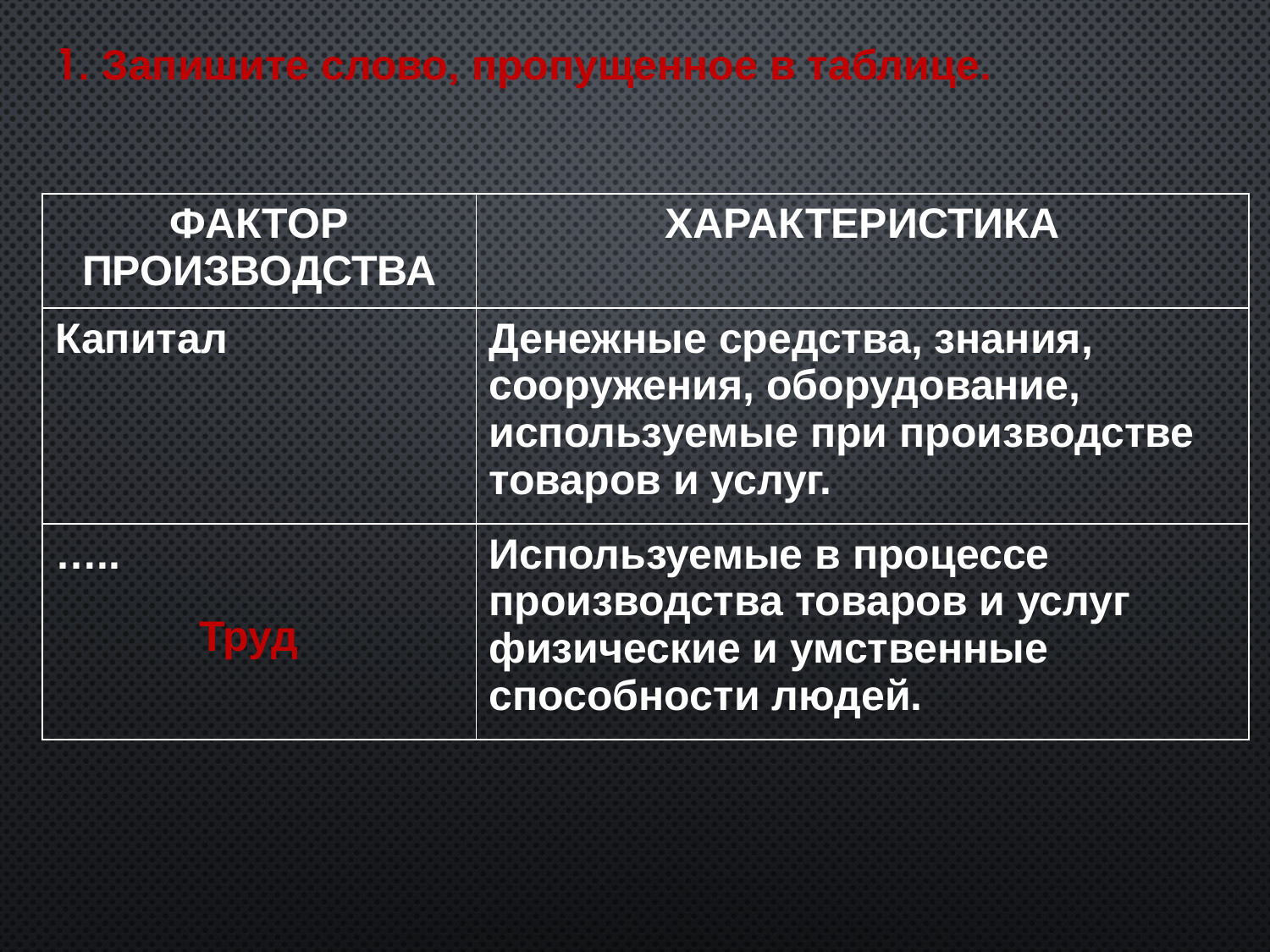

1. Запишите слово, пропущенное в таблице.
| ФАКТОР ПРОИЗВОДСТВА | ХАРАКТЕРИСТИКА |
| --- | --- |
| Капитал | Денежные средства, знания, сооружения, оборудование, используемые при производстве товаров и услуг. |
| ….. | Используемые в процессе производства товаров и услуг физические и умственные способности людей. |
Труд